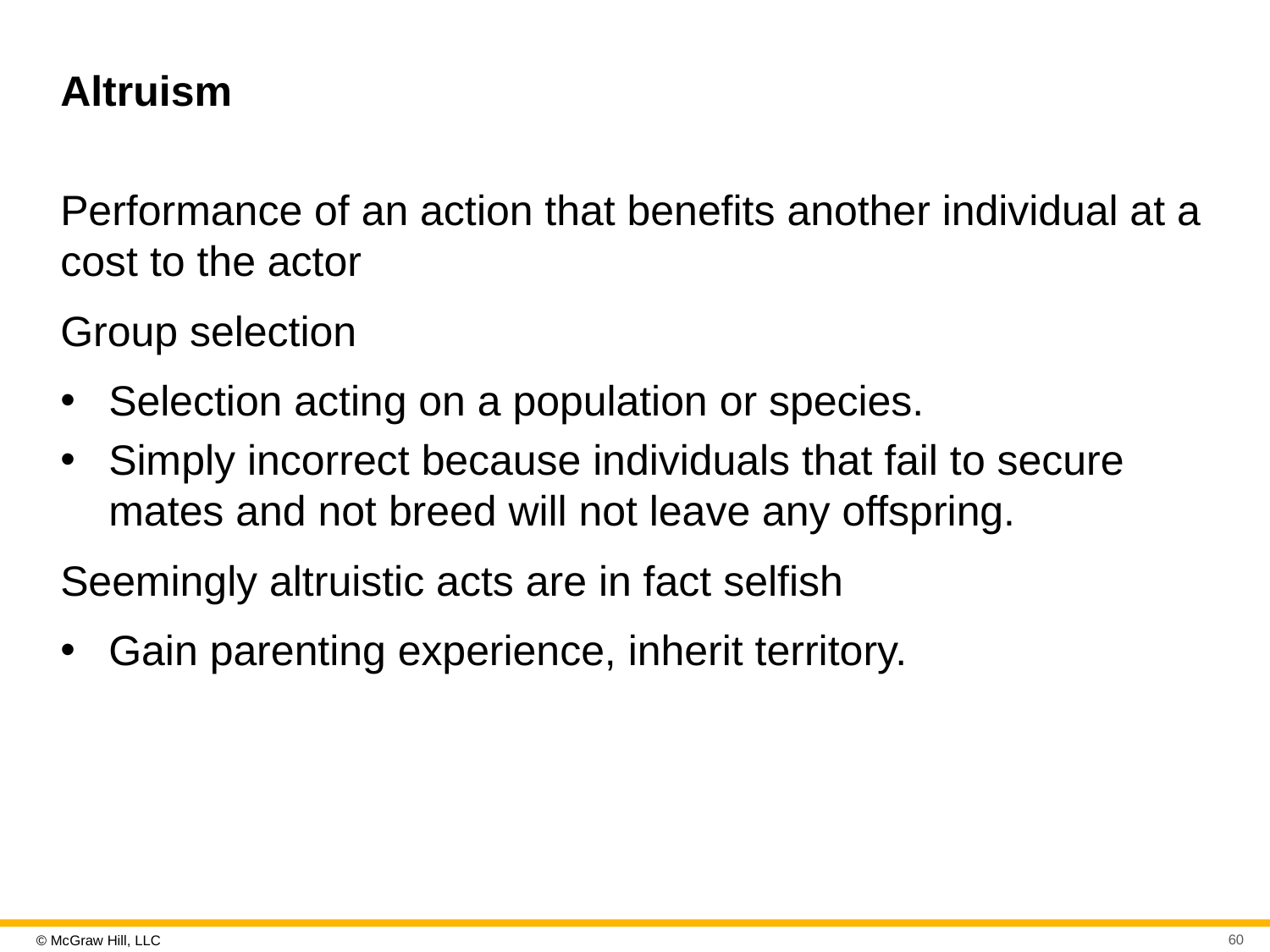

# Altruism
Performance of an action that benefits another individual at a cost to the actor
Group selection
Selection acting on a population or species.
Simply incorrect because individuals that fail to secure mates and not breed will not leave any offspring.
Seemingly altruistic acts are in fact selfish
Gain parenting experience, inherit territory.
60